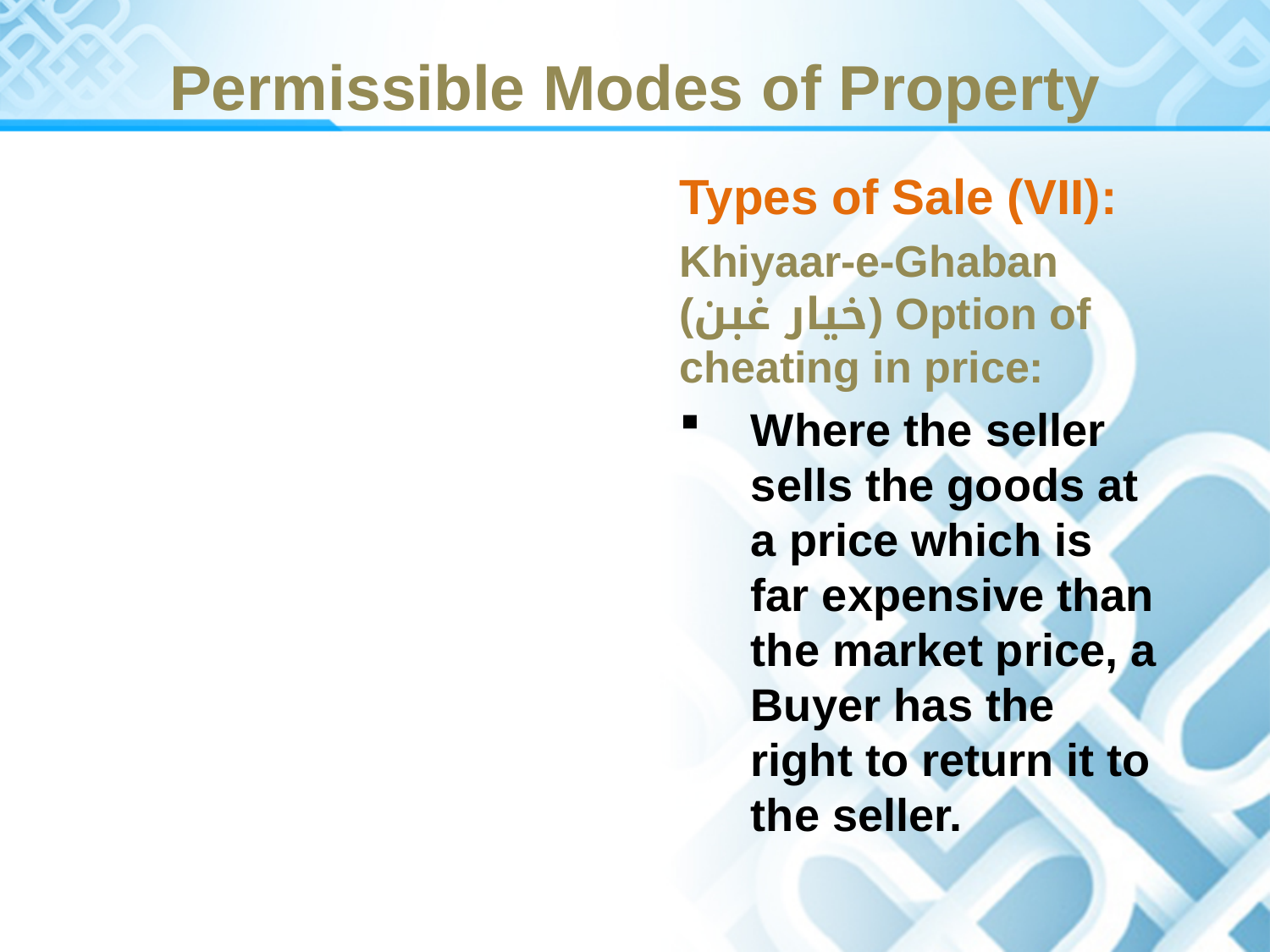

Permissible Modes of Property
Types of Sale (VII):
Khiyaar-e-Ghaban (خیار غبن) Option of cheating in price:
Where the seller sells the goods at a price which is far expensive than the market price, a Buyer has the right to return it to the seller.